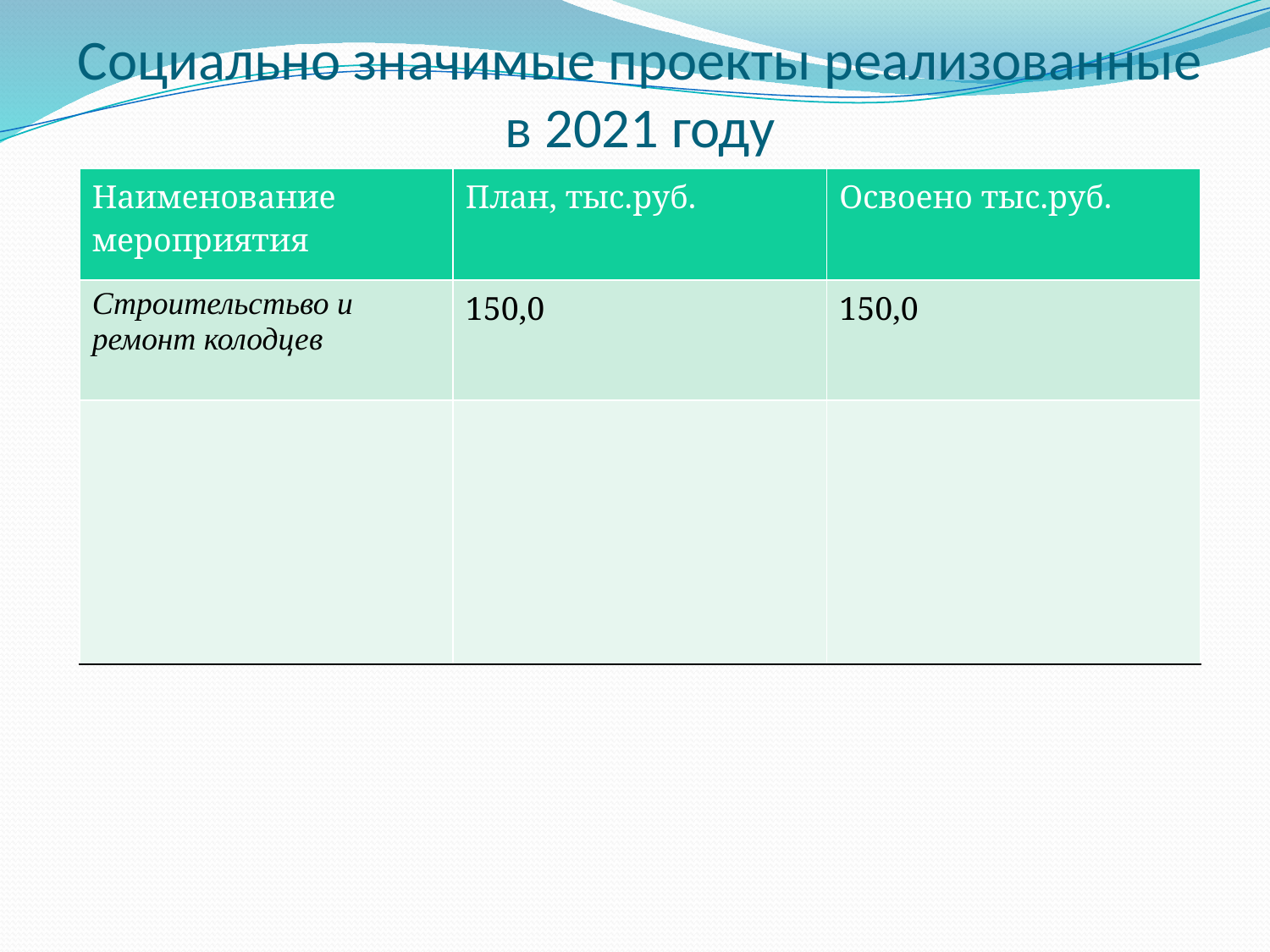

# Социально значимые проекты реализованные в 2021 году
| Наименование мероприятия | План, тыс.руб. | Освоено тыс.руб. |
| --- | --- | --- |
| Строительстьво и ремонт колодцев | 150,0 | 150,0 |
|  |  |  |